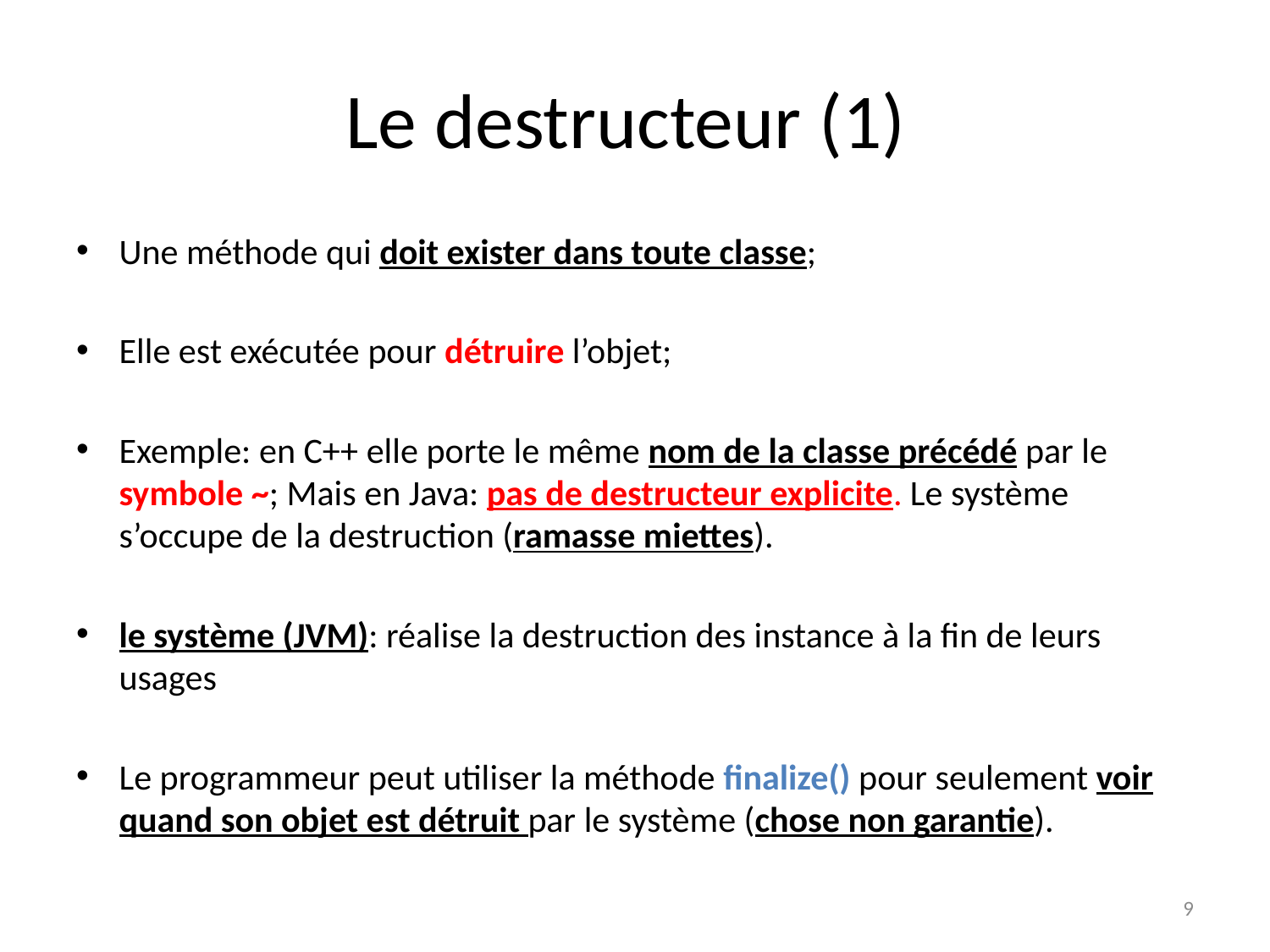

# Le destructeur (1)
Une méthode qui doit exister dans toute classe;

Elle est exécutée pour détruire l’objet;

Exemple: en C++ elle porte le même nom de la classe précédé par le symbole ~; Mais en Java: pas de destructeur explicite. Le système s’occupe de la destruction (ramasse miettes).

le système (JVM): réalise la destruction des instance à la fin de leurs usages

Le programmeur peut utiliser la méthode finalize() pour seulement voir quand son objet est détruit par le système (chose non garantie).

9